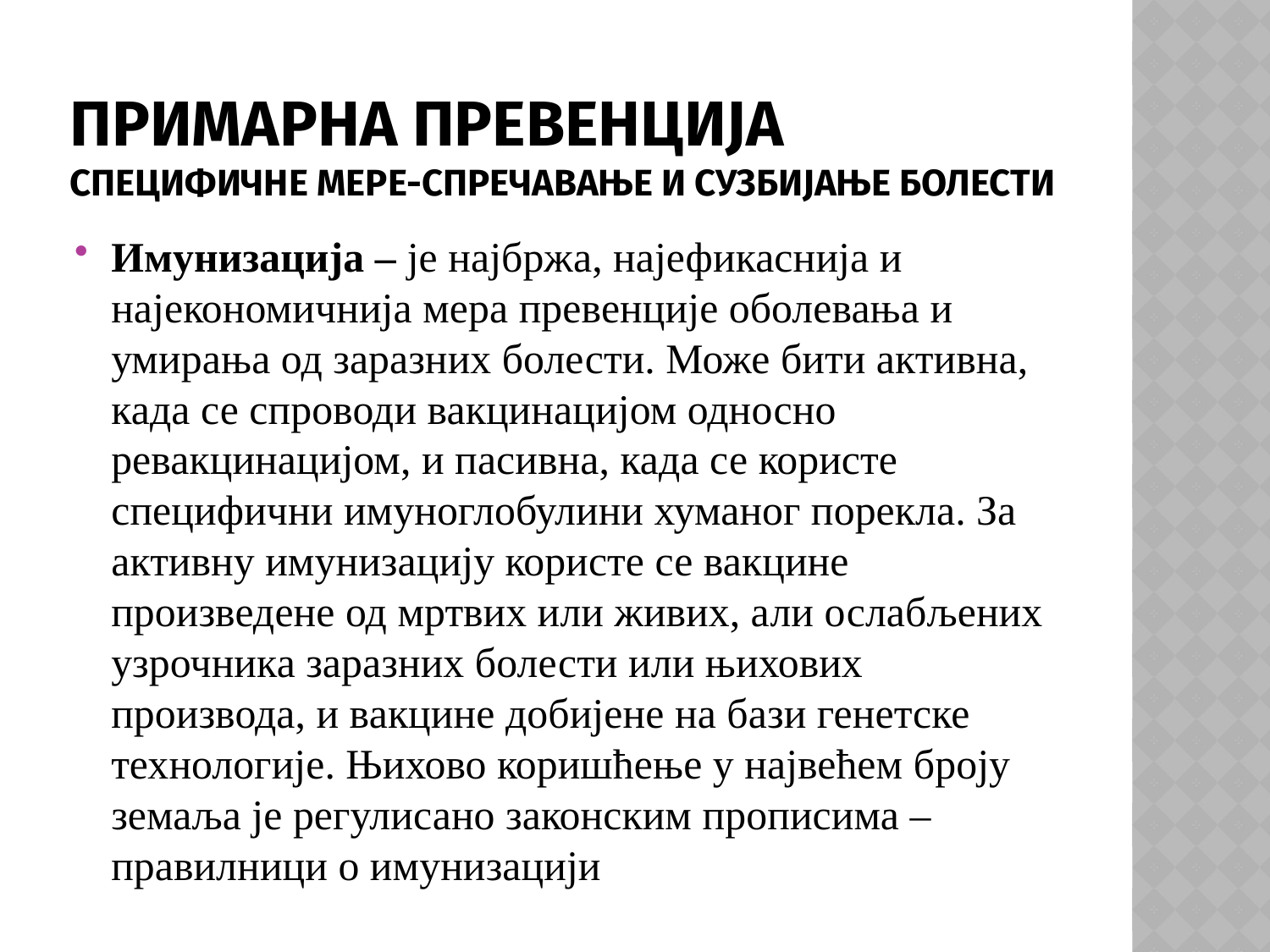

# Примарна превенција Специфичне мере-спречавање и сузбијање болести
Имунизација – је најбржа, најефикаснија и најекономичнија мера превенције оболевања и умирања од заразних болести. Може бити активна, када се спроводи вакцинацијом односно ревакцинацијом, и пасивна, када се користе специфични имуноглобулини хуманог порекла. За активну имунизацију користе се вакцине произведене од мртвих или живих, али ослабљених узрочника заразних болести или њихових производа, и вакцине добијене на бази генетске технологије. Њихово коришћење у највећем броју земаља је регулисано законским прописима – правилници о имунизацији